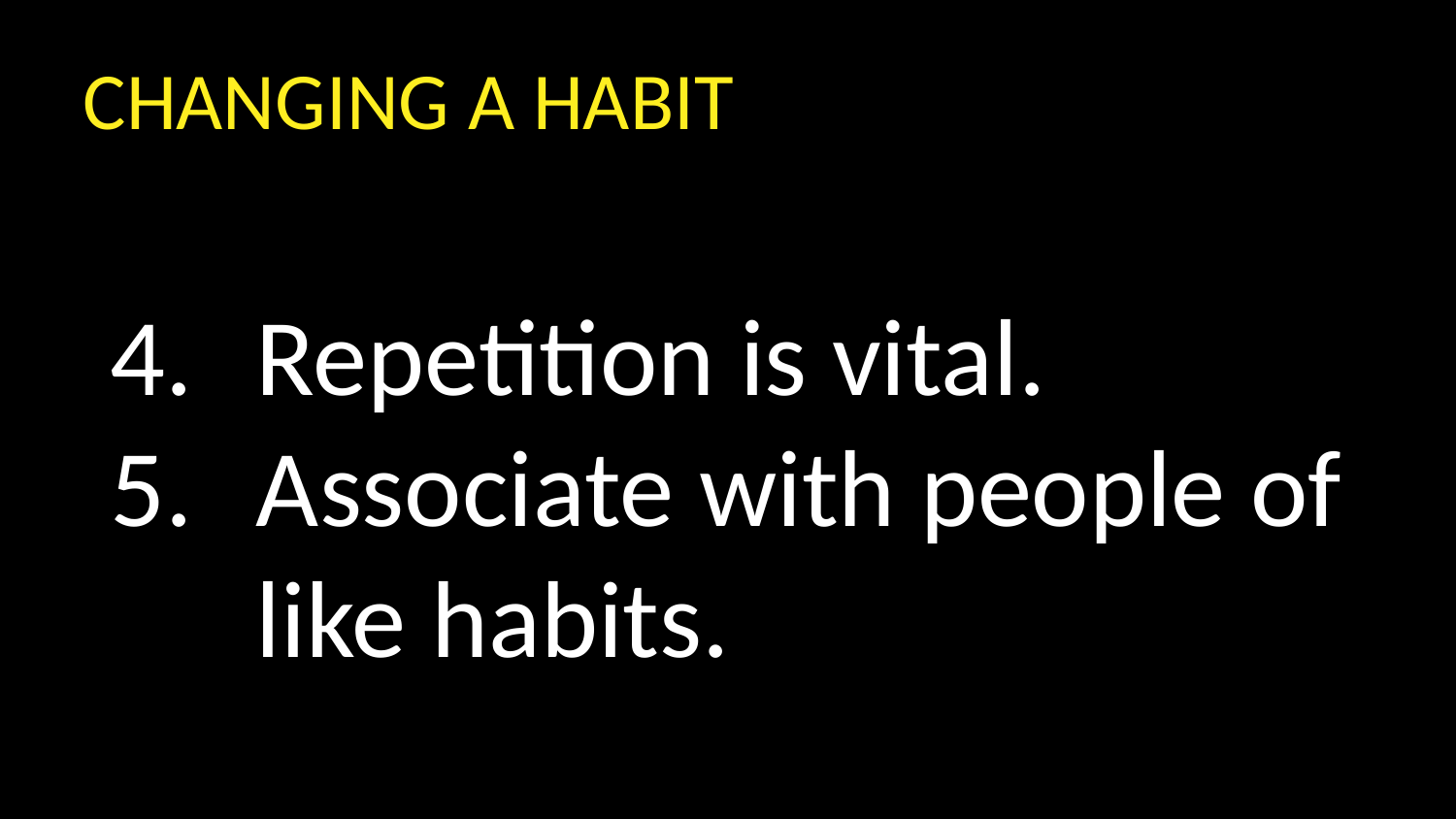

CHANGING A HABIT
Repetition is vital.
Associate with people of like habits.